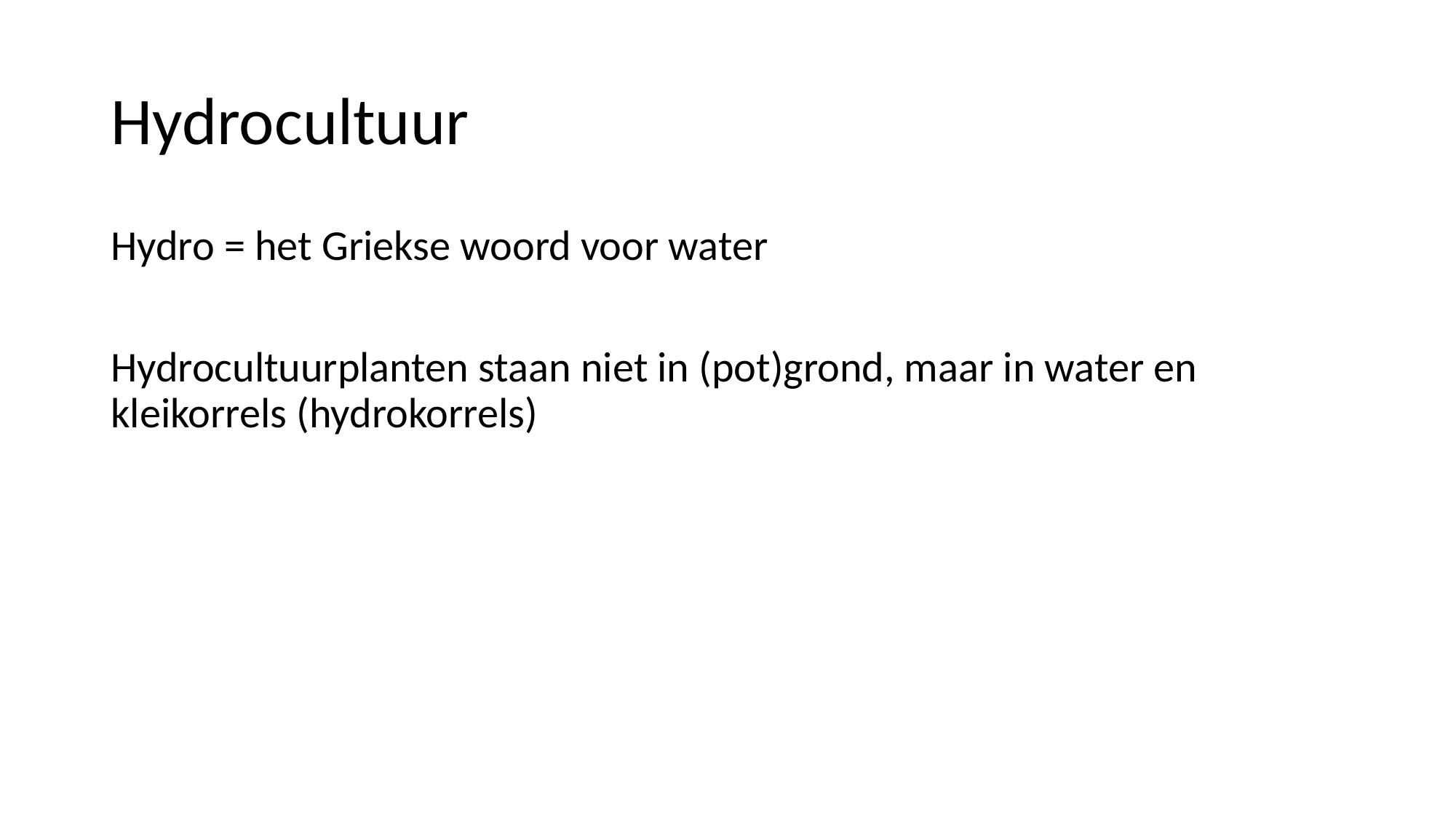

# Hydrocultuur
Hydro = het Griekse woord voor water

Hydrocultuurplanten staan niet in (pot)grond, maar in water en kleikorrels (hydrokorrels)